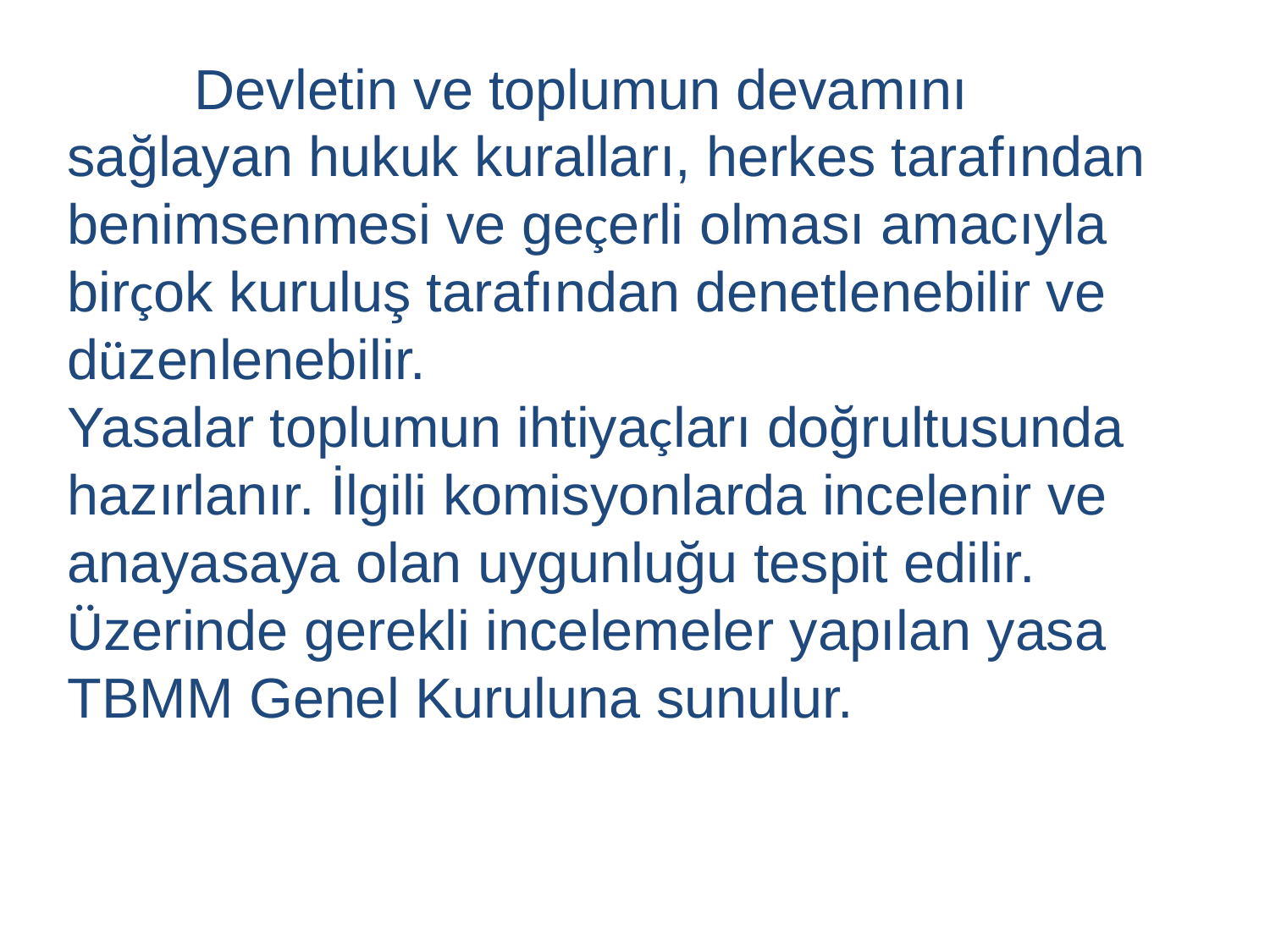

Devletin ve toplumun devamını sağlayan hukuk kuralları, herkes tarafından benimsenmesi ve geçerli olması amacıyla birçok kuruluş tarafından denetlenebilir ve düzenlenebilir.
Yasalar toplumun ihtiyaçları doğrultusunda hazırlanır. İlgili komisyonlarda incelenir ve anayasaya olan uygunluğu tespit edilir. Üzerinde gerekli incelemeler yapılan yasa TBMM Genel Kuruluna sunulur.